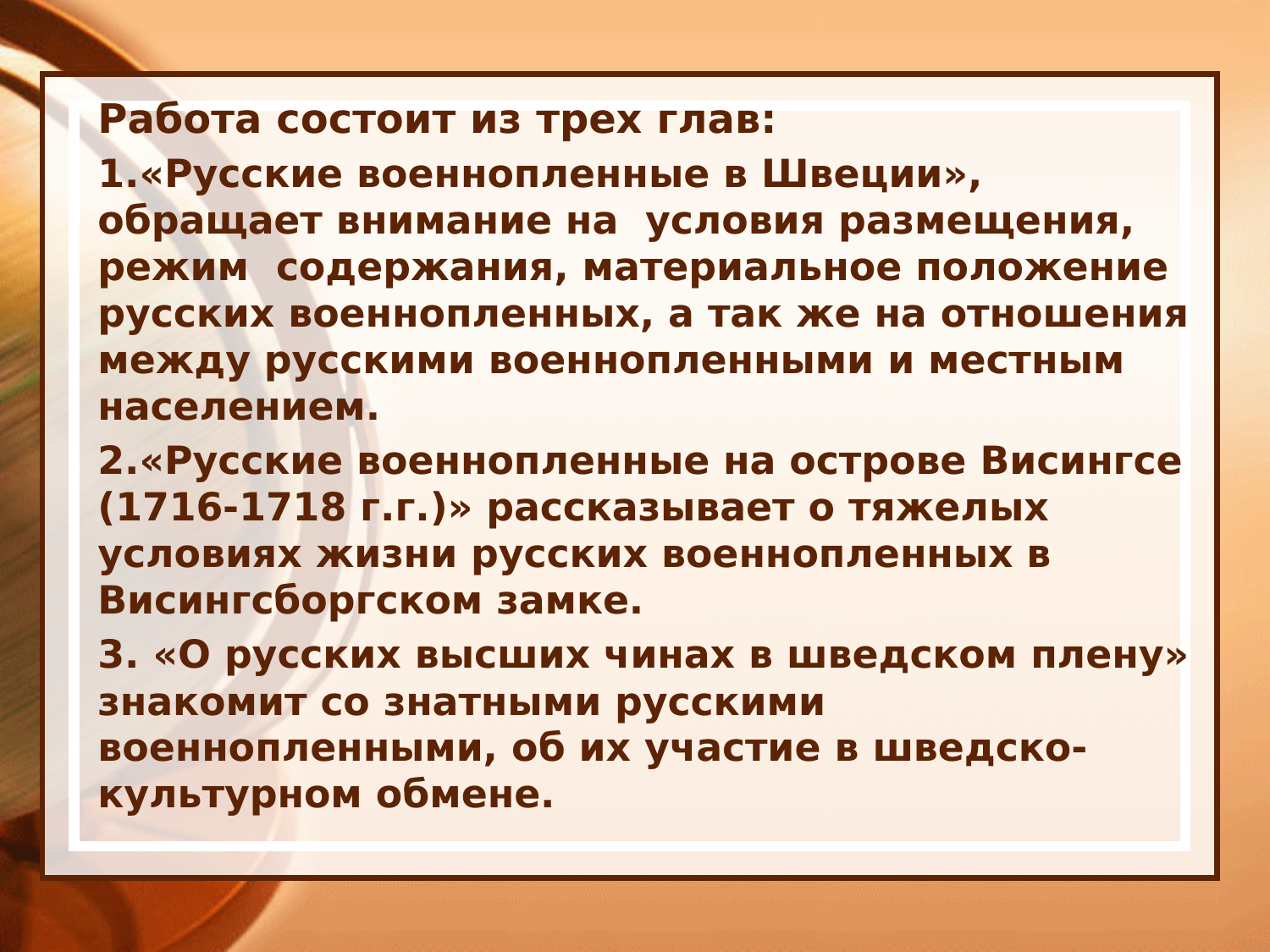

Работа состоит из трех глав:
1.«Русские военнопленные в Швеции», обращает внимание на  условия размещения, режим  содержания, материальное положение русских военнопленных, а так же на отношения между русскими военнопленными и местным населением.
2.«Русские военнопленные на острове Висингсе (1716-1718 г.г.)» рассказывает о тяжелых условиях жизни русских военнопленных в Висингсборгском замке.
3. «О русских высших чинах в шведском плену» знакомит со знатными русскими военнопленными, об их участие в шведско-культурном обмене.
#